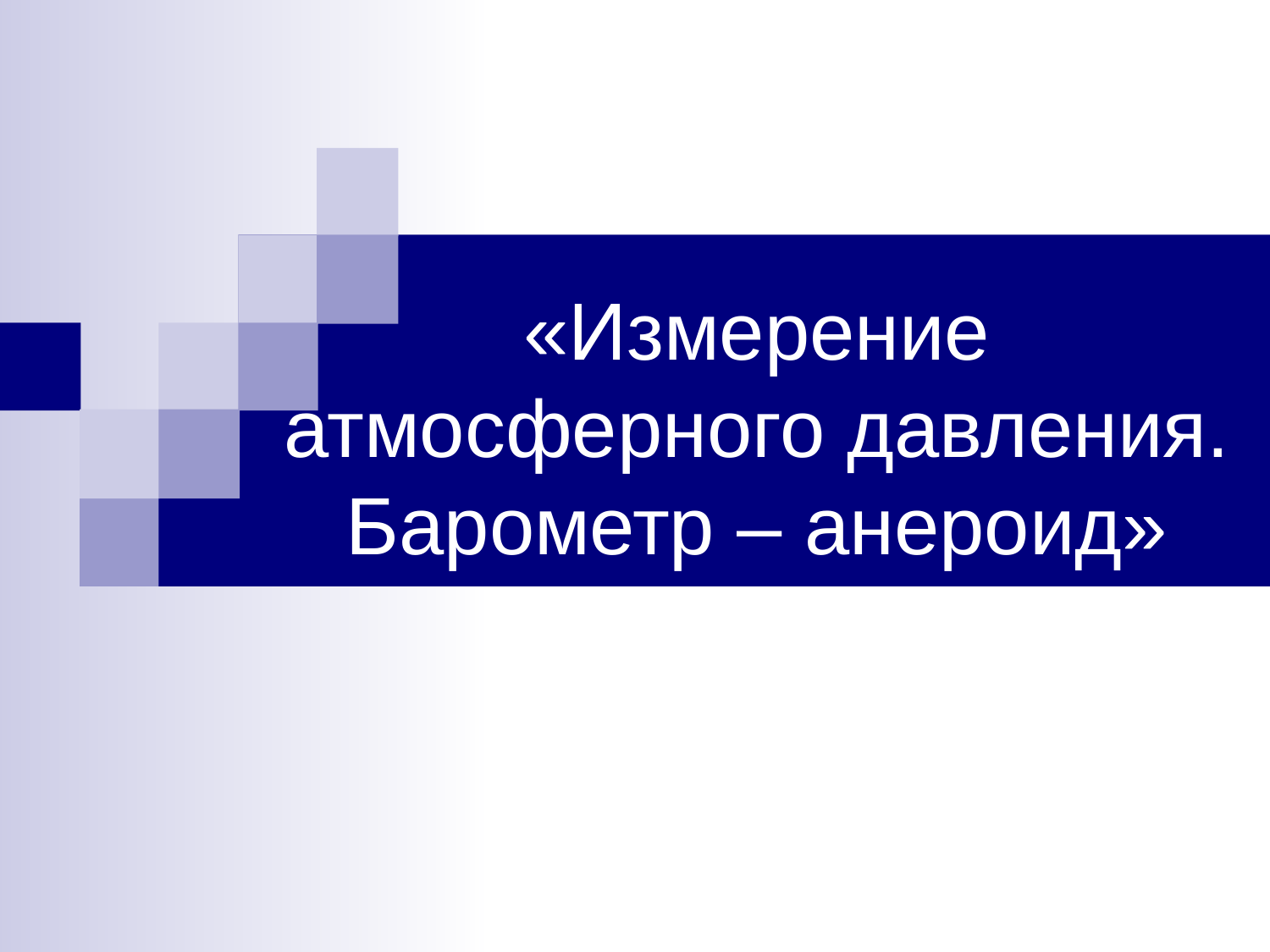

# «Измерение атмосферного давления. Барометр – анероид»